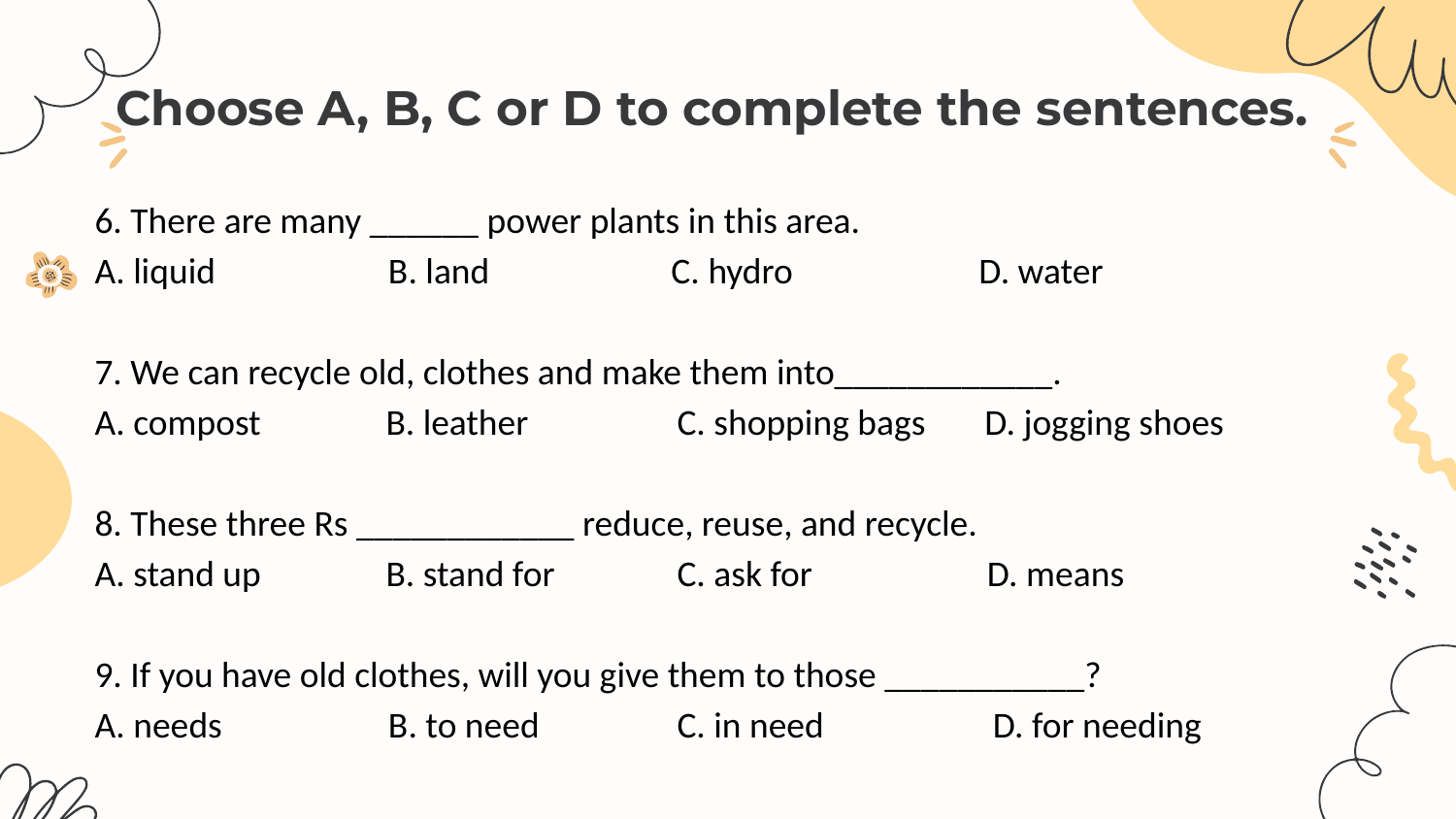

# Choose A, B, C or D to complete the sentences.
6. There are many ______ power plants in this area.
A. liquid	                  B. land	                 C. hydro	                   D. water

7. We can recycle old, clothes and make them into____________.
A. compost 	B. leather 	C. shopping bags 	  D. jogging shoes

8. These three Rs ____________ reduce, reuse, and recycle.
A. stand up	B. stand for	C. ask for	                    D. means

9. If you have old clothes, will you give them to those ___________?
A. needs	                  B. to need	C. in need	   D. for needing